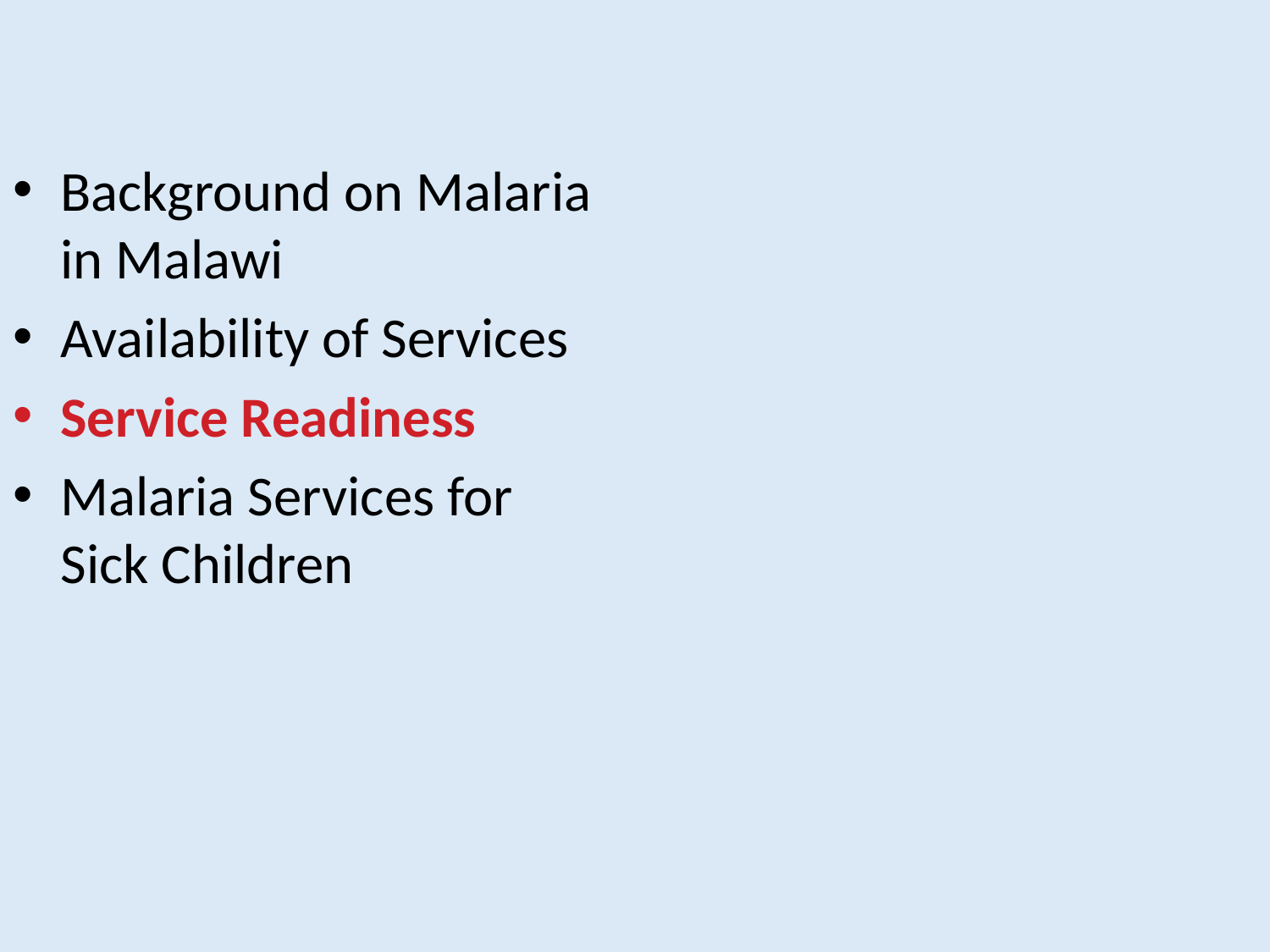

Background on Malaria in Malawi
Availability of Services
Service Readiness
Malaria Services for Sick Children